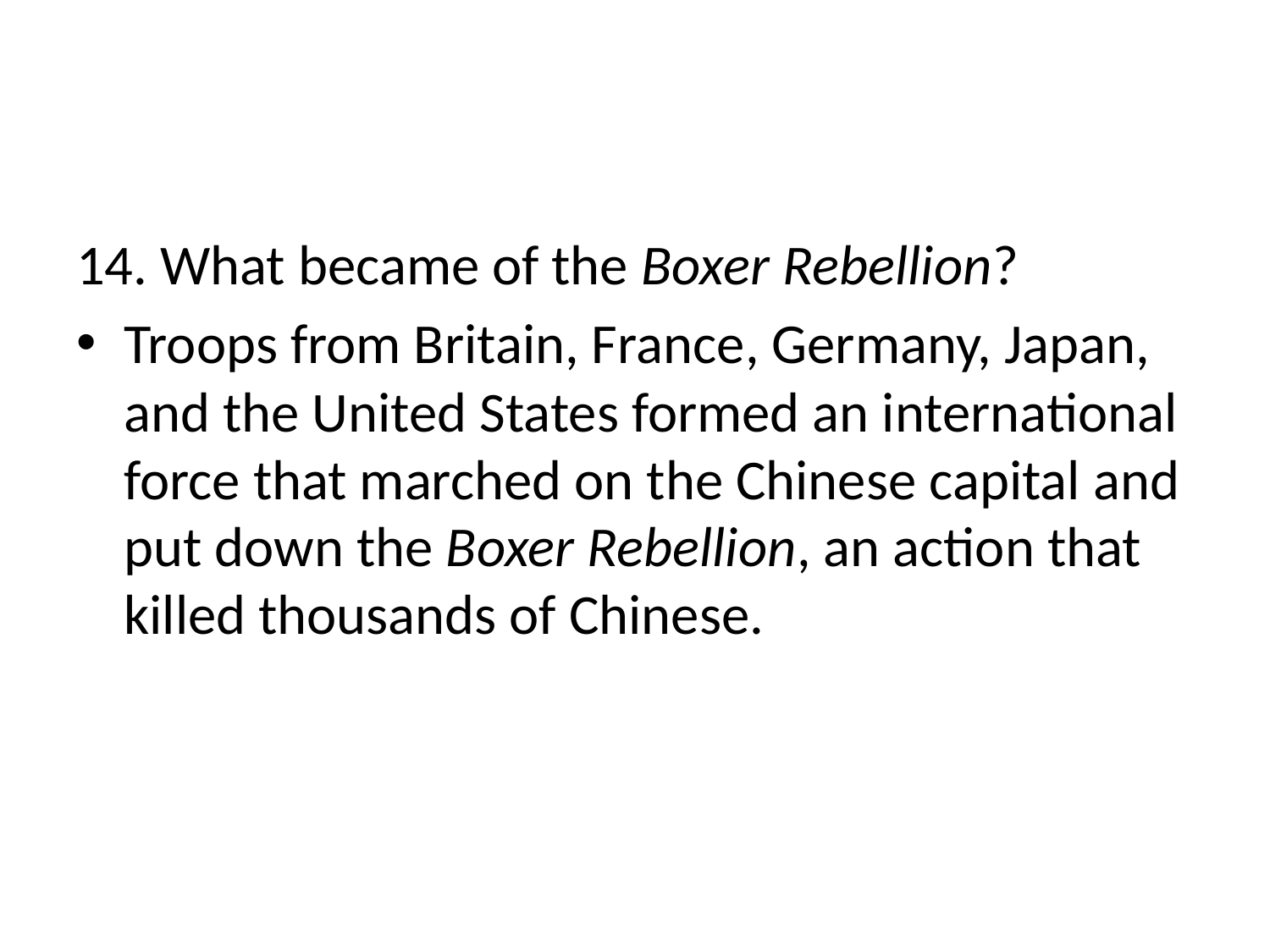

#
14. What became of the Boxer Rebellion?
Troops from Britain, France, Germany, Japan, and the United States formed an international force that marched on the Chinese capital and put down the Boxer Rebellion, an action that killed thousands of Chinese.